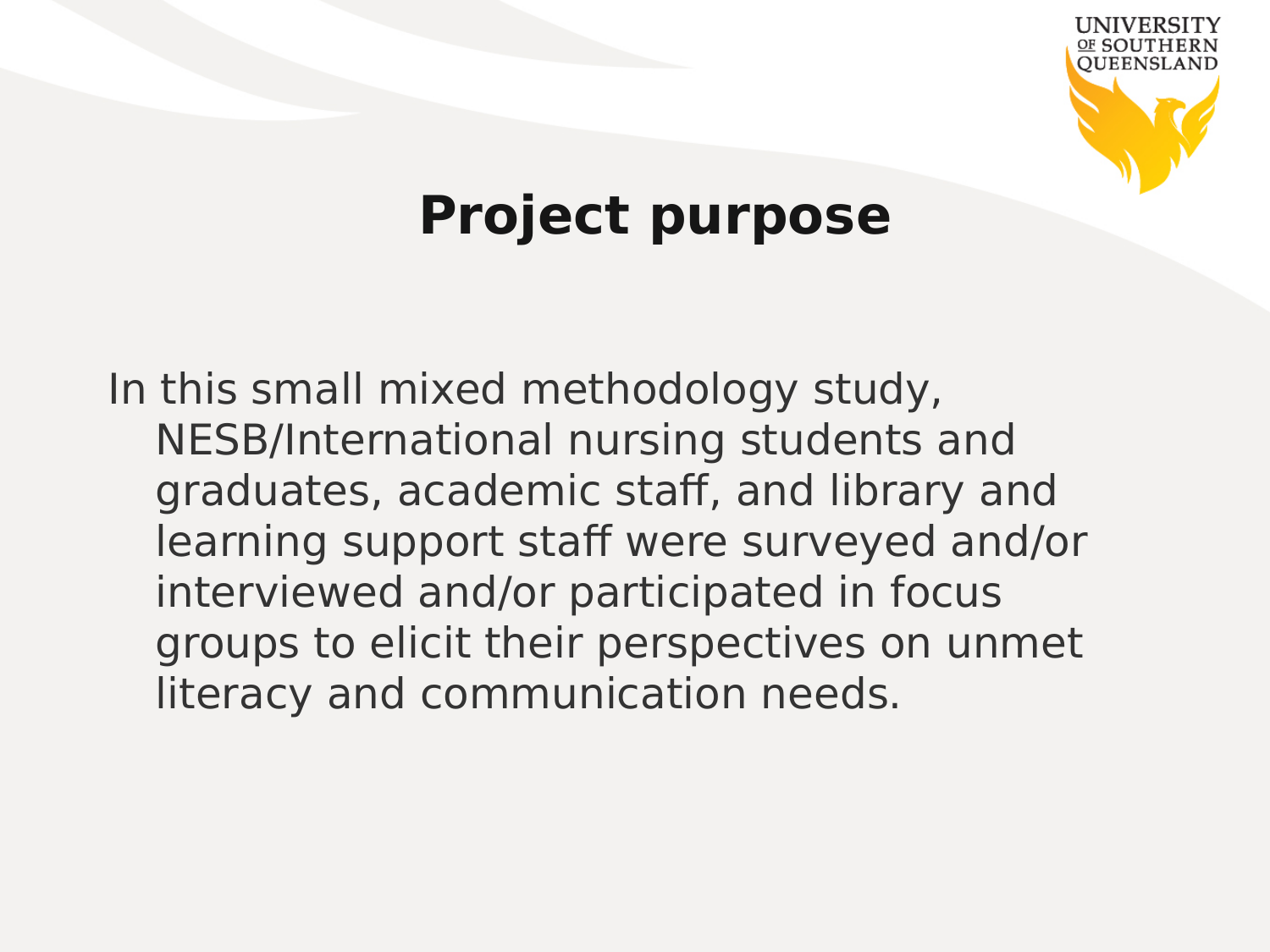

# Project purpose

In this small mixed methodology study, NESB/International nursing students and graduates, academic staff, and library and learning support staff were surveyed and/or interviewed and/or participated in focus groups to elicit their perspectives on unmet literacy and communication needs.